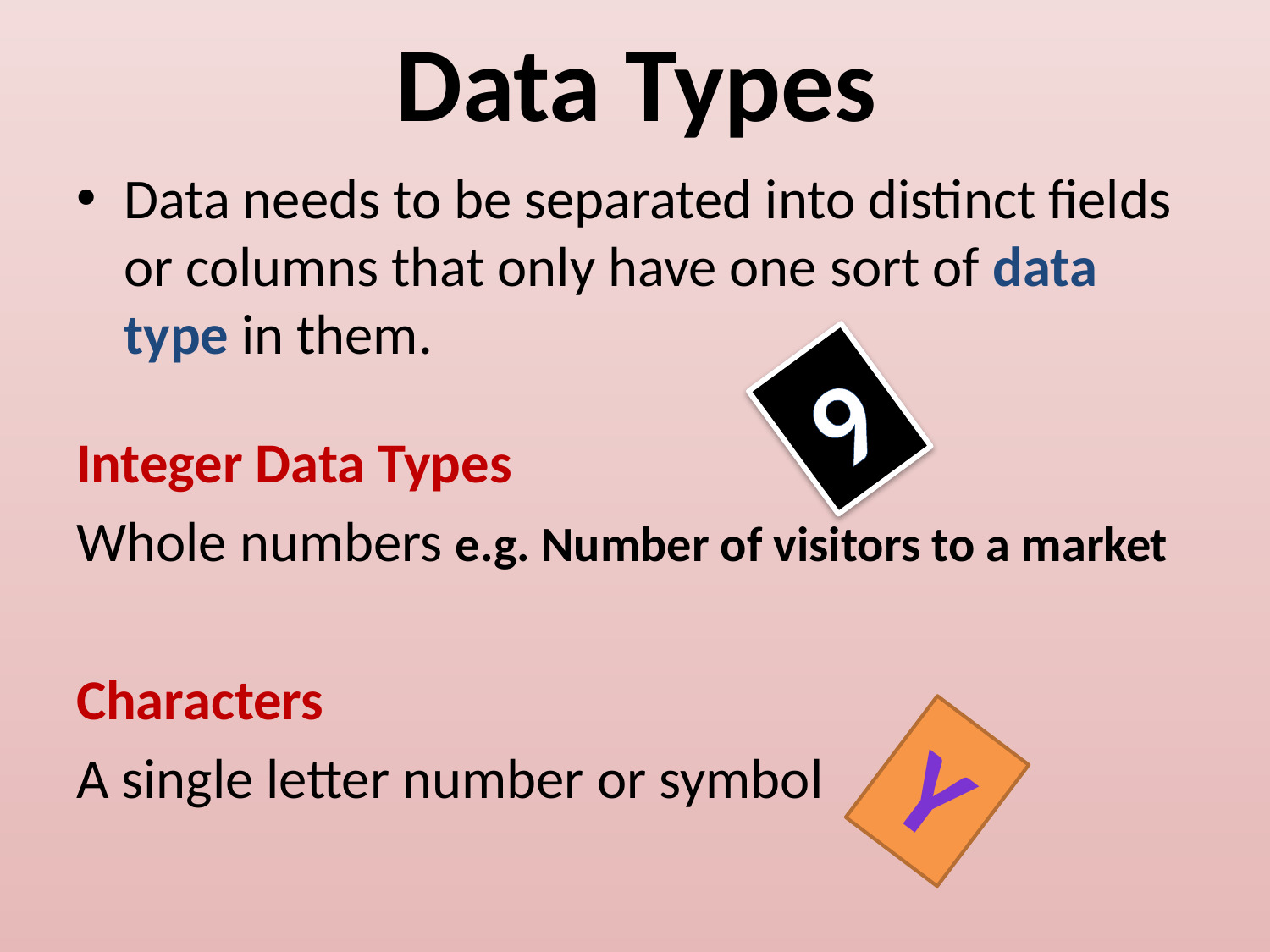

# Data Types
Data needs to be separated into distinct fields or columns that only have one sort of data type in them.

Integer Data Types
Whole numbers e.g. Number of visitors to a market

Characters
A single letter number or symbol

9
y